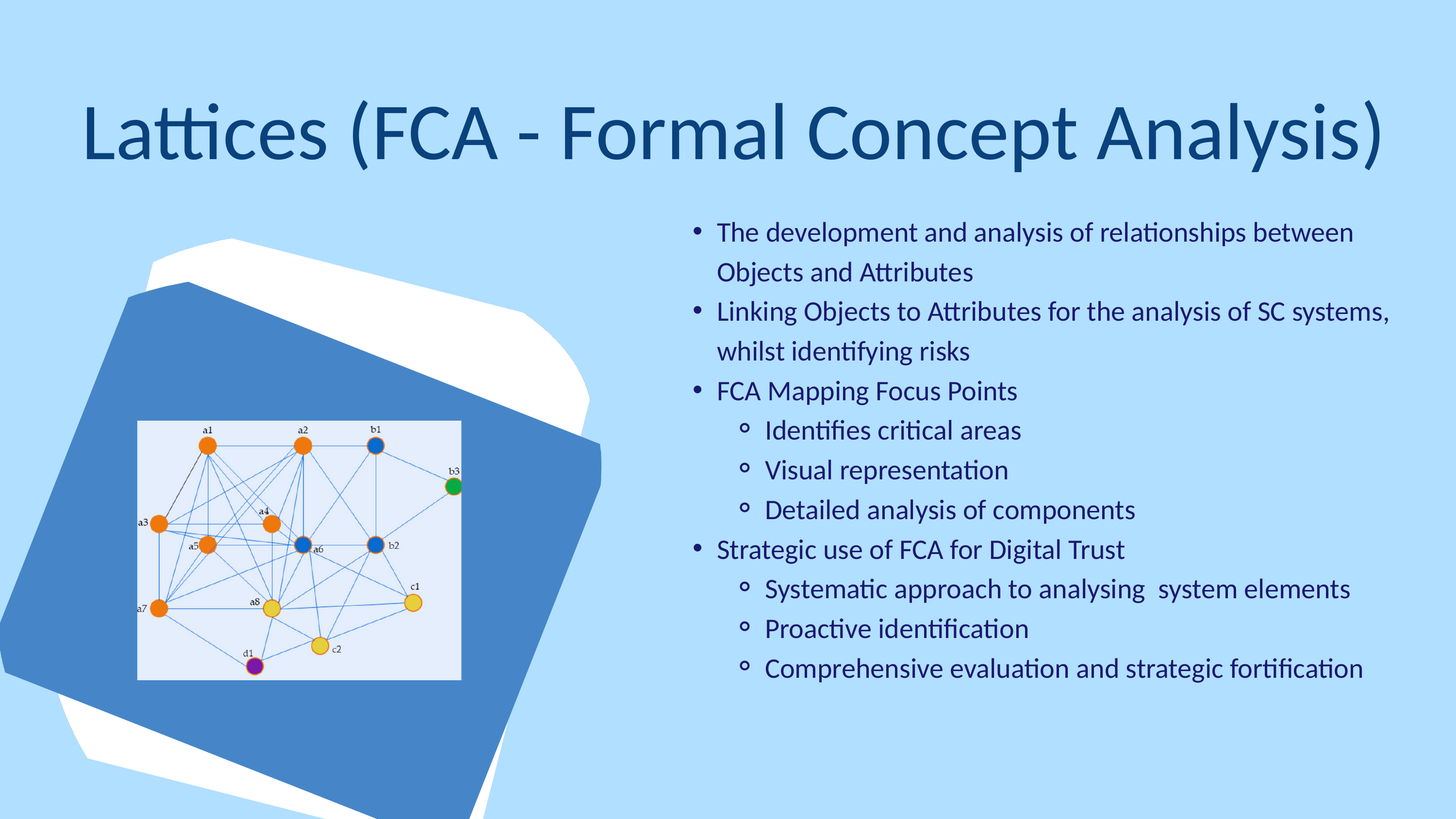

Lattices (FCA - Formal Concept Analysis)
The development and analysis of relationships between Objects and Attributes
Linking Objects to Attributes for the analysis of SC systems, whilst identifying risks
FCA Mapping Focus Points
Identifies critical areas
Visual representation
Detailed analysis of components
Strategic use of FCA for Digital Trust
Systematic approach to analysing  system elements
Proactive identification
Comprehensive evaluation and strategic fortification